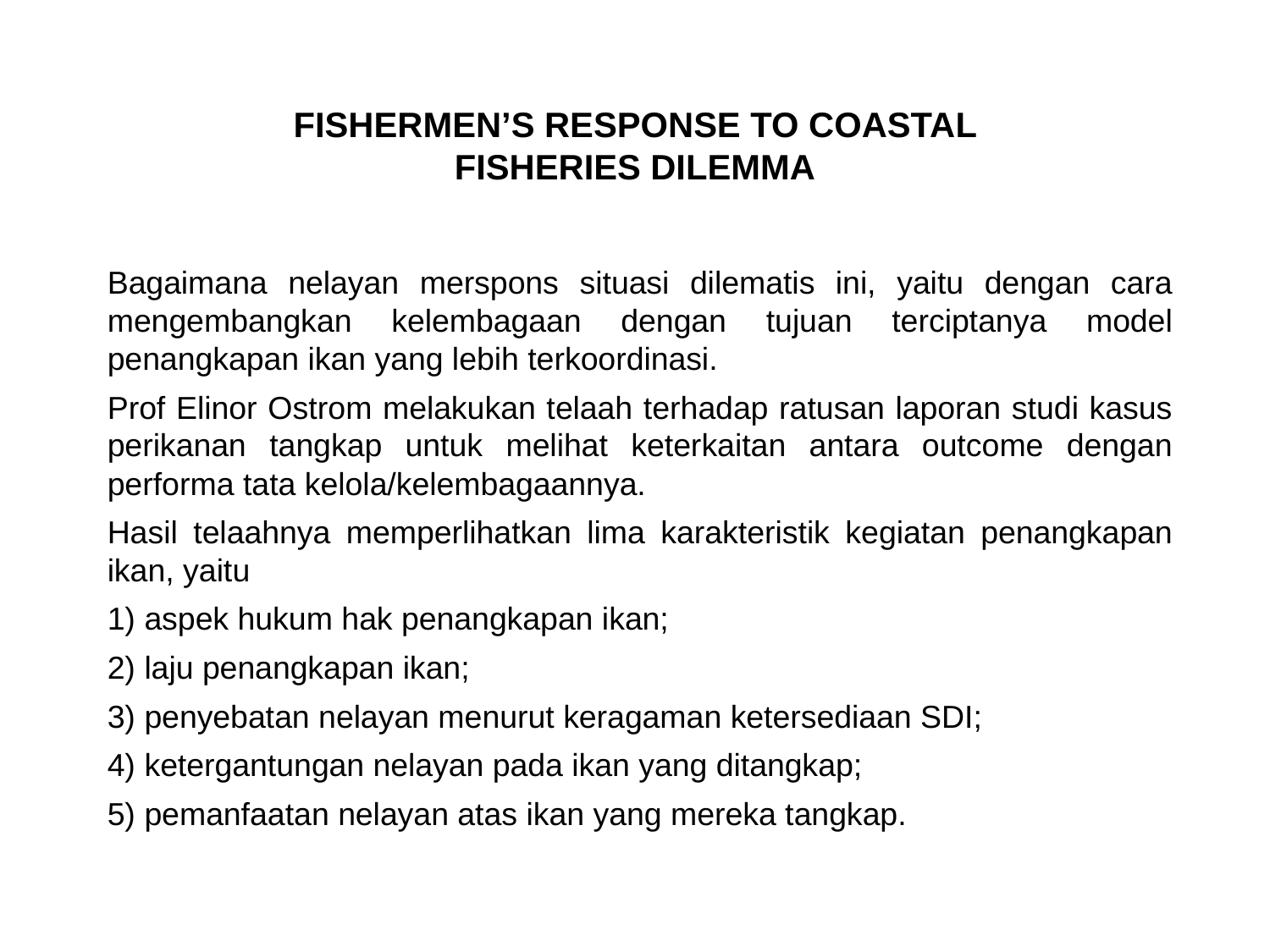

FISHERMEN’S RESPONSE TO COASTAL FISHERIES DILEMMA
Bagaimana nelayan merspons situasi dilematis ini, yaitu dengan cara mengembangkan kelembagaan dengan tujuan terciptanya model penangkapan ikan yang lebih terkoordinasi.
Prof Elinor Ostrom melakukan telaah terhadap ratusan laporan studi kasus perikanan tangkap untuk melihat keterkaitan antara outcome dengan performa tata kelola/kelembagaannya.
Hasil telaahnya memperlihatkan lima karakteristik kegiatan penangkapan ikan, yaitu
1) aspek hukum hak penangkapan ikan;
2) laju penangkapan ikan;
3) penyebatan nelayan menurut keragaman ketersediaan SDI;
4) ketergantungan nelayan pada ikan yang ditangkap;
5) pemanfaatan nelayan atas ikan yang mereka tangkap.